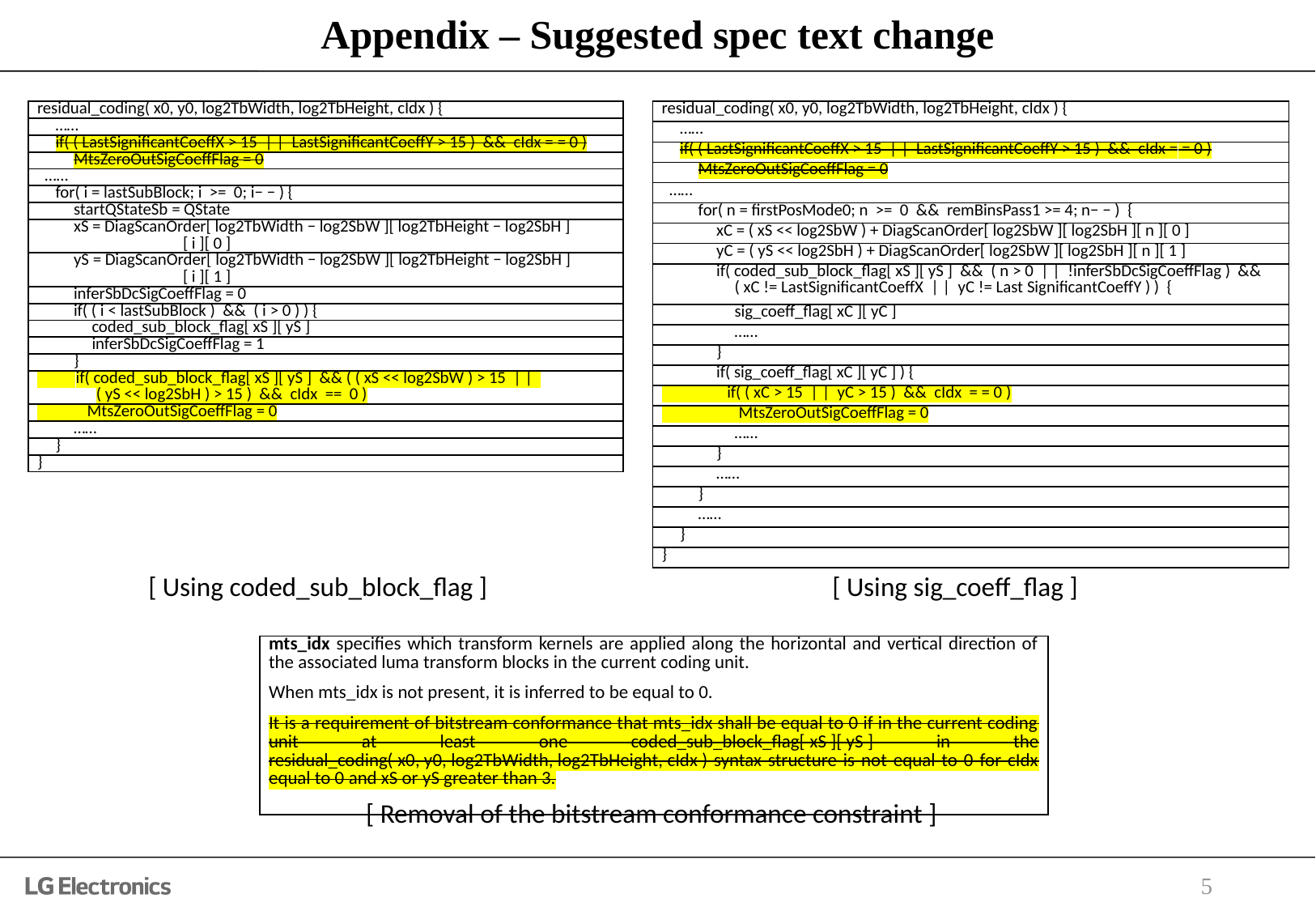

# Appendix – Suggested spec text change

| residual\_coding( x0, y0, log2TbWidth, log2TbHeight, cIdx ) { |
| --- |
| …… |
| if( ( LastSignificantCoeffX > 15 | | LastSignificantCoeffY > 15 ) && cIdx = = 0 ) |
| MtsZeroOutSigCoeffFlag = 0 |
| …… |
| for( i = lastSubBlock; i >= 0; i− − ) { |
| startQStateSb = QState |
| xS = DiagScanOrder[ log2TbWidth − log2SbW ][ log2TbHeight − log2SbH ] [ i ][ 0 ] |
| yS = DiagScanOrder[ log2TbWidth − log2SbW ][ log2TbHeight − log2SbH ] [ i ][ 1 ] |
| inferSbDcSigCoeffFlag = 0 |
| if( ( i < lastSubBlock ) && ( i > 0 ) ) { |
| coded\_sub\_block\_flag[ xS ][ yS ] |
| inferSbDcSigCoeffFlag = 1 |
| } |
| if( coded\_sub\_block\_flag[ xS ][ yS ] && ( ( xS << log2SbW ) > 15 | | ( yS << log2SbH ) > 15 ) && cIdx == 0 ) |
| MtsZeroOutSigCoeffFlag = 0 |
| …… |
| } |
| } |
| residual\_coding( x0, y0, log2TbWidth, log2TbHeight, cIdx ) { |
| --- |
| …… |
| if( ( LastSignificantCoeffX > 15 | | LastSignificantCoeffY > 15 ) && cIdx = = 0 ) |
| MtsZeroOutSigCoeffFlag = 0 |
| …… |
| for( n = firstPosMode0; n >= 0 && remBinsPass1 >= 4; n− − ) { |
| xC = ( xS << log2SbW ) + DiagScanOrder[ log2SbW ][ log2SbH ][ n ][ 0 ] |
| yC = ( yS << log2SbH ) + DiagScanOrder[ log2SbW ][ log2SbH ][ n ][ 1 ] |
| if( coded\_sub\_block\_flag[ xS ][ yS ] && ( n > 0 | | !inferSbDcSigCoeffFlag ) && ( xC != LastSignificantCoeffX | | yC != Last SignificantCoeffY ) ) { |
| sig\_coeff\_flag[ xC ][ yC ] |
| …… |
| } |
| if( sig\_coeff\_flag[ xC ][ yC ] ) { |
| if( ( xC > 15 | | yC > 15 ) && cIdx = = 0 ) |
| MtsZeroOutSigCoeffFlag = 0 |
| …… |
| } |
| …… |
| } |
| …… |
| } |
| } |
[ Using coded_sub_block_flag ]
[ Using sig_coeff_flag ]
| mts\_idx specifies which transform kernels are applied along the horizontal and vertical direction of the associated luma transform blocks in the current coding unit. When mts\_idx is not present, it is inferred to be equal to 0. It is a requirement of bitstream conformance that mts\_idx shall be equal to 0 if in the current coding unit at least one coded\_sub\_block\_flag[ xS ][ yS ] in the residual\_coding( x0, y0, log2TbWidth, log2TbHeight, cIdx ) syntax structure is not equal to 0 for cIdx equal to 0 and xS or yS greater than 3. |
| --- |
[ Removal of the bitstream conformance constraint ]
5